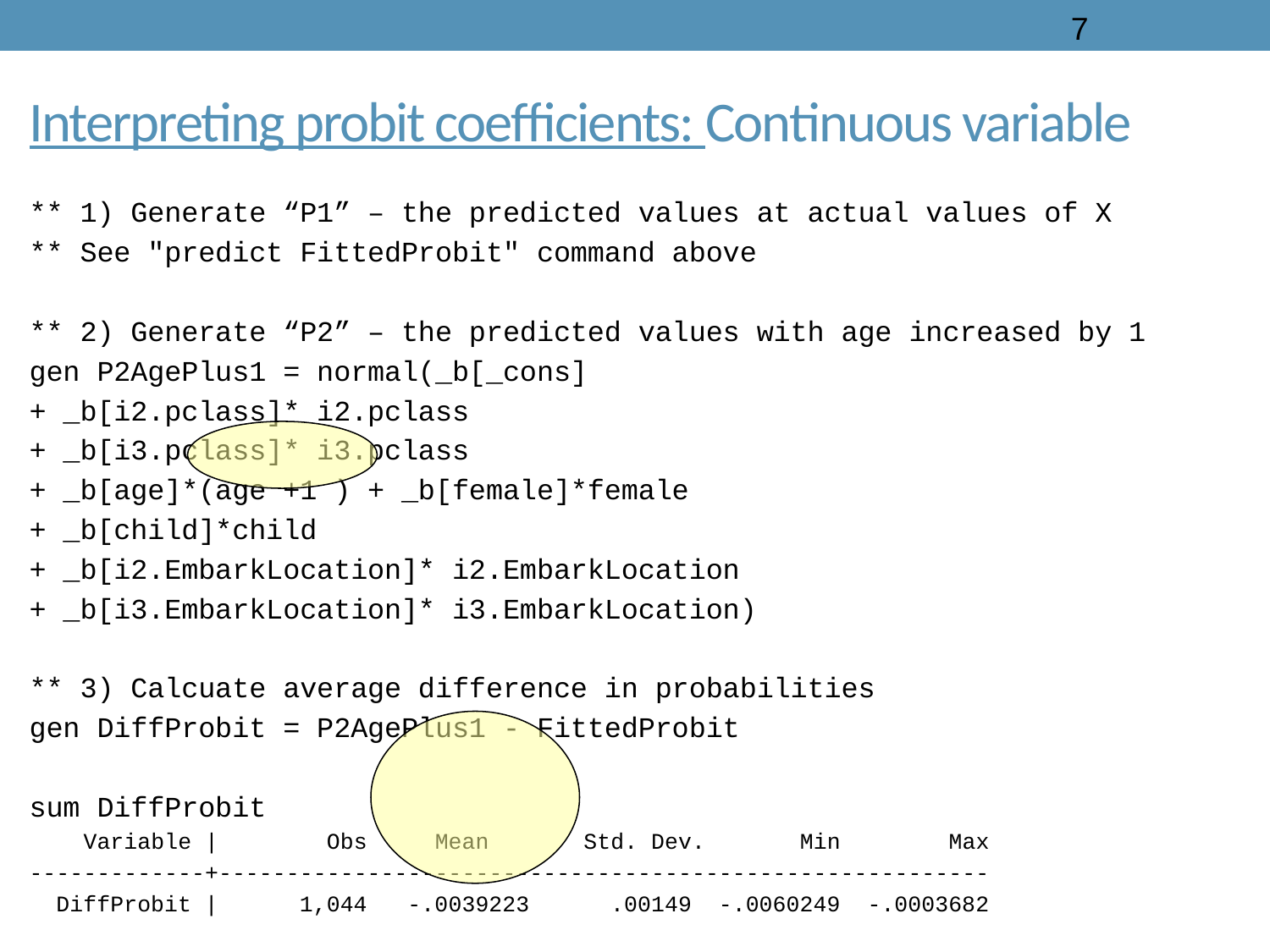

7
# Interpreting probit coefficients: Continuous variable
** 1) Generate “P1” – the predicted values at actual values of X
** See "predict FittedProbit" command above

** 2) Generate “P2” – the predicted values with age increased by 1
gen P2AgePlus1 = normal(_b[_cons]
+ _b[i2.pclass]* i2.pclass
+ _b[i3.pclass]* i3.pclass
+ _b[age]*(age +1 ) + _b[female]*female
+ _b[child]*child
+ _b[i2.EmbarkLocation]* i2.EmbarkLocation
+ _b[i3.EmbarkLocation]* i3.EmbarkLocation)

** 3) Calcuate average difference in probabilities
gen DiffProbit = P2AgePlus1 - FittedProbit

sum DiffProbit
    Variable |        Obs     Mean       Std. Dev.       Min        Max
-------------+---------------------------------------------------------
  DiffProbit |      1,044   -.0039223      .00149  -.0060249  -.0003682